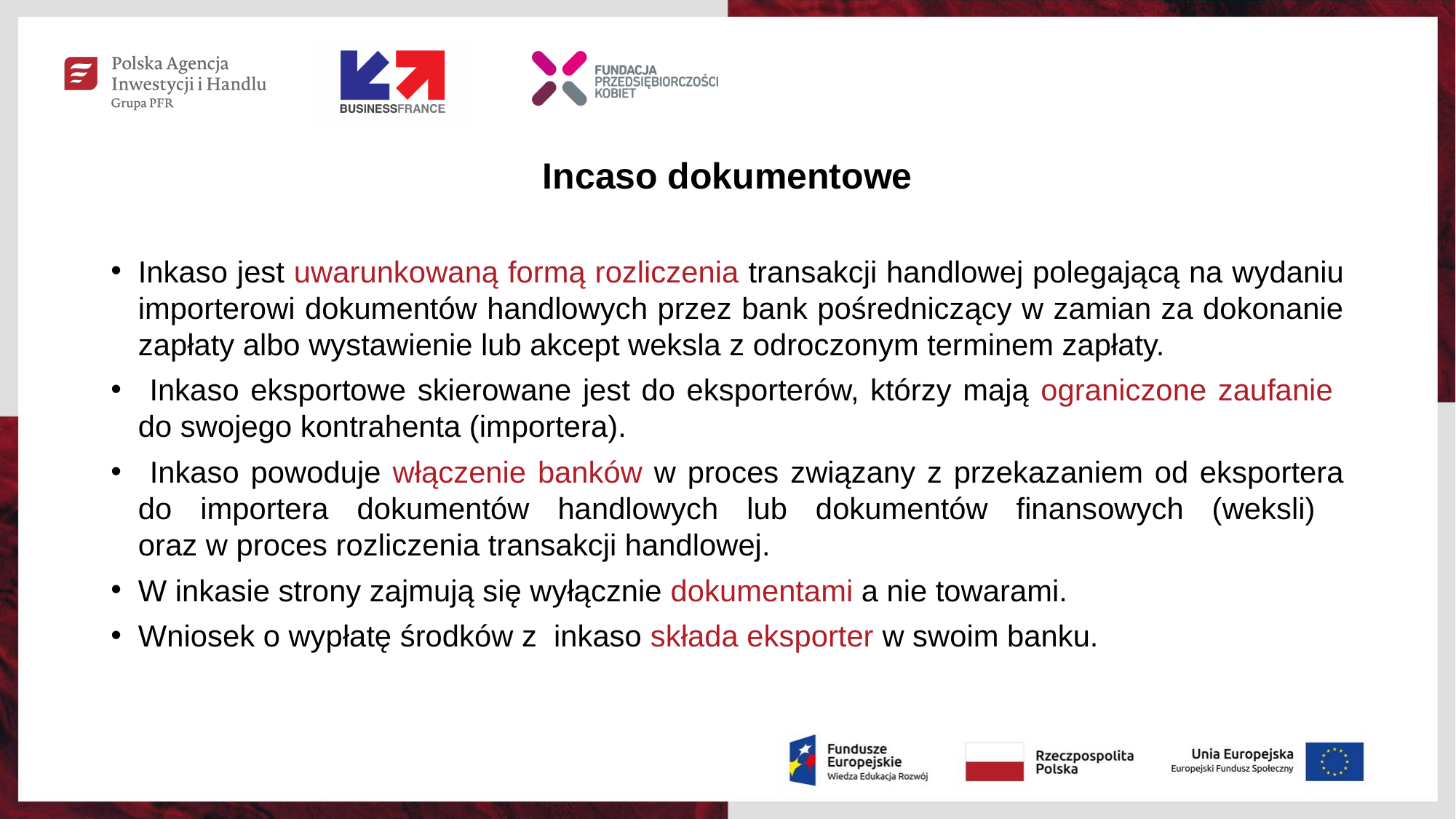

# Incaso dokumentowe
Inkaso jest uwarunkowaną formą rozliczenia transakcji handlowej polegającą na wydaniu importerowi dokumentów handlowych przez bank pośredniczący w zamian za dokonanie zapłaty albo wystawienie lub akcept weksla z odroczonym terminem zapłaty.
 Inkaso eksportowe skierowane jest do eksporterów, którzy mają ograniczone zaufanie
do swojego kontrahenta (importera).
 Inkaso powoduje włączenie banków w proces związany z przekazaniem od eksportera do importera dokumentów handlowych lub dokumentów finansowych (weksli)
oraz w proces rozliczenia transakcji handlowej.
W inkasie strony zajmują się wyłącznie dokumentami a nie towarami.
Wniosek o wypłatę środków z  inkaso składa eksporter w swoim banku.